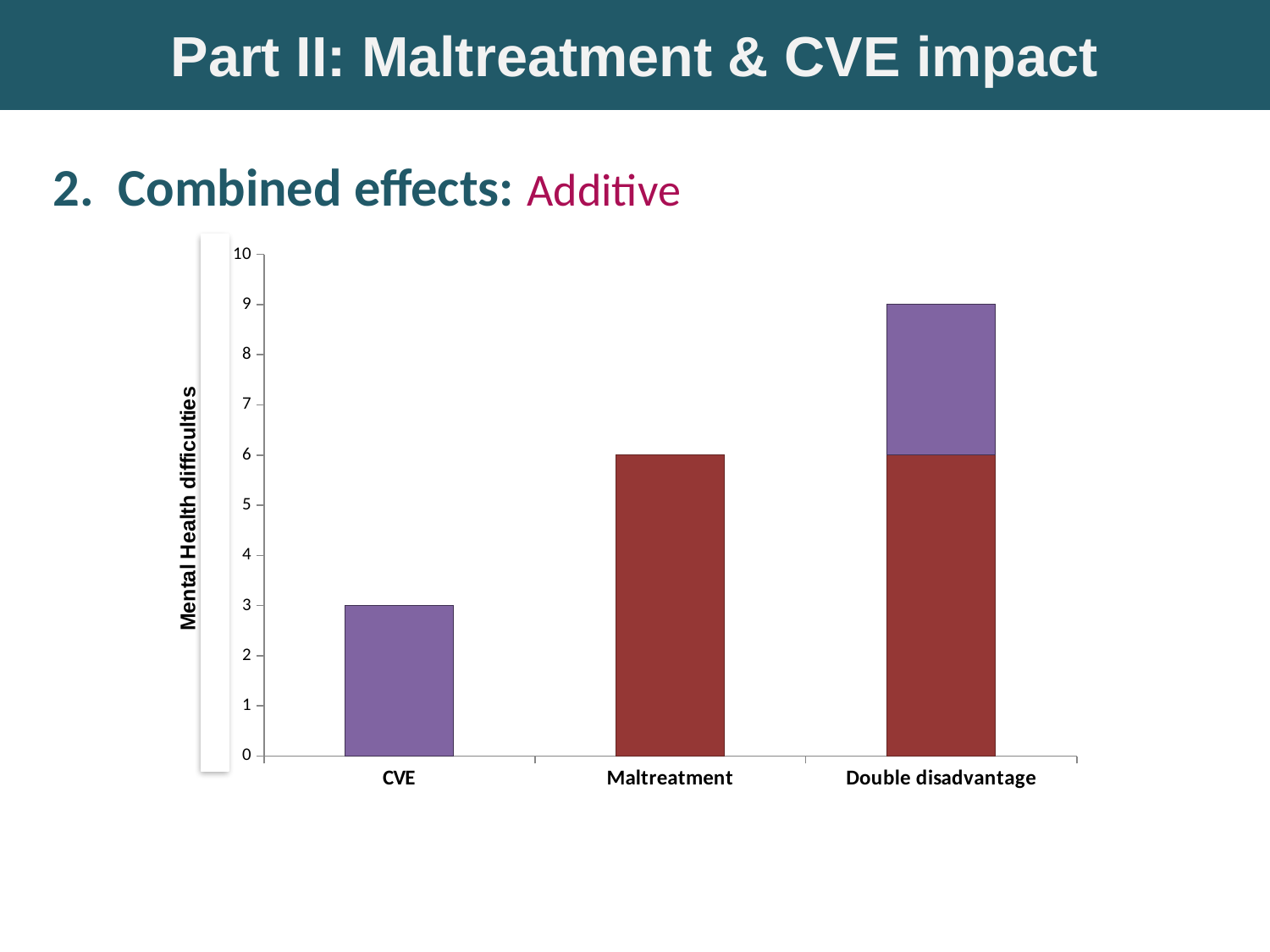

Part II: Maltreatment & CVE impact
2.  Combined effects: Additive

### Chart

| Category | Mental health difficulties |  |
|---|---|---|
| CVE | 3.0 | 0.0 |
| Maltreatment | 0.0 | 6.0 |
| Double disadvantage | 6.0 | 3.0 |